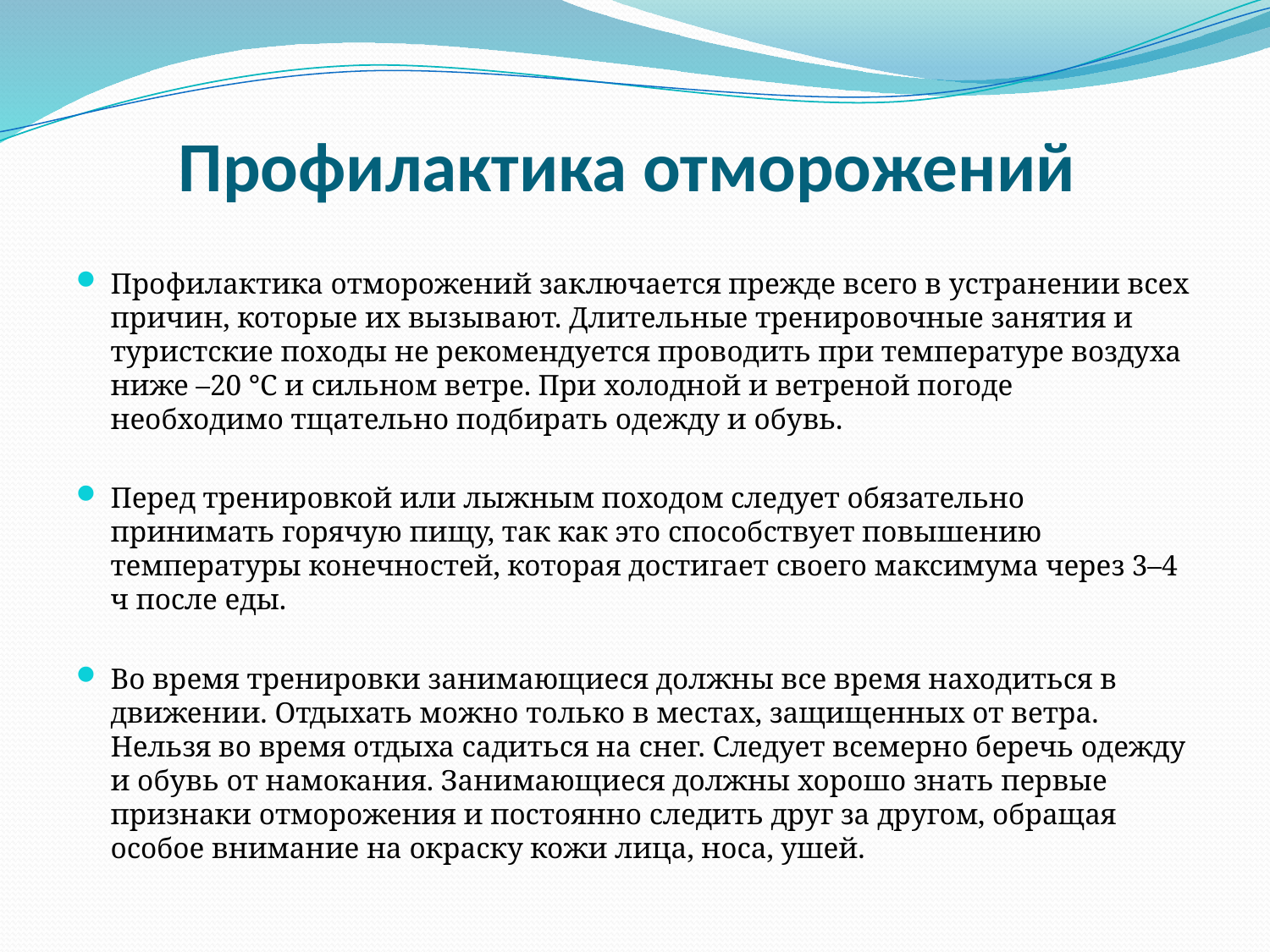

# Профилактика отморожений

Профилактика отморожений заключается прежде всего в устранении всех причин, которые их вызывают. Длительные тренировочные занятия и туристские походы не рекомендуется проводить при температуре воздуха ниже –20 °C и сильном ветре. При холодной и ветреной погоде необходимо тщательно подбирать одежду и обувь.

Перед тренировкой или лыжным походом следует обязательно принимать горячую пищу, так как это способствует повышению температуры конечностей, которая достигает своего максимума через 3–4 ч после еды.

Во время тренировки занимающиеся должны все время находиться в движении. Отдыхать можно только в местах, защищенных от ветра. Нельзя во время отдыха садиться на снег. Следует всемерно беречь одежду и обувь от намокания. Занимающиеся должны хорошо знать первые признаки отморожения и постоянно следить друг за другом, обращая особое внимание на окраску кожи лица, носа, ушей.